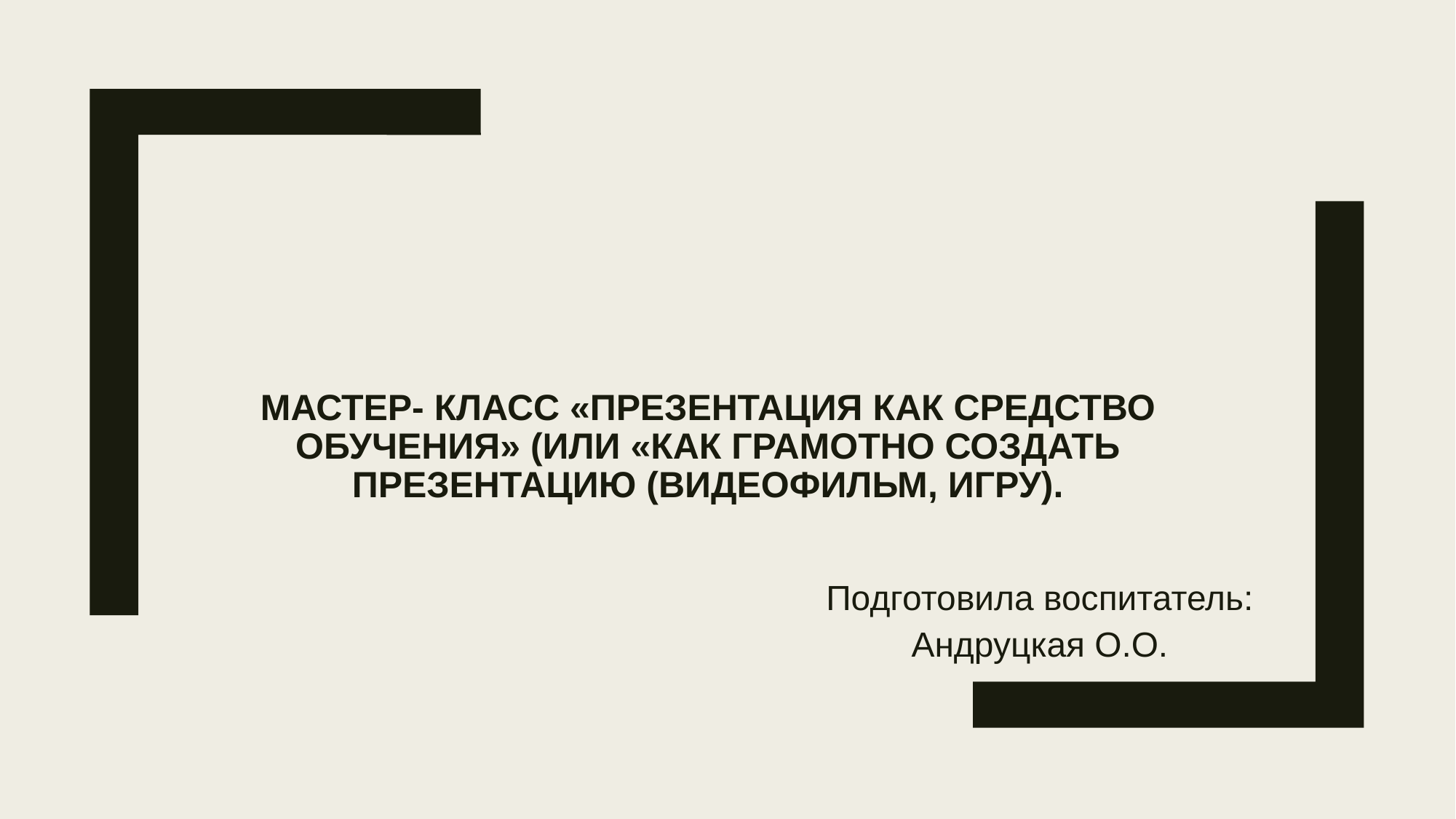

# Мастер- класс «Презентация как средство обучения» (или «Как грамотно создать презентацию (видеофильм, игру).
Подготовила воспитатель:
Андруцкая О.О.